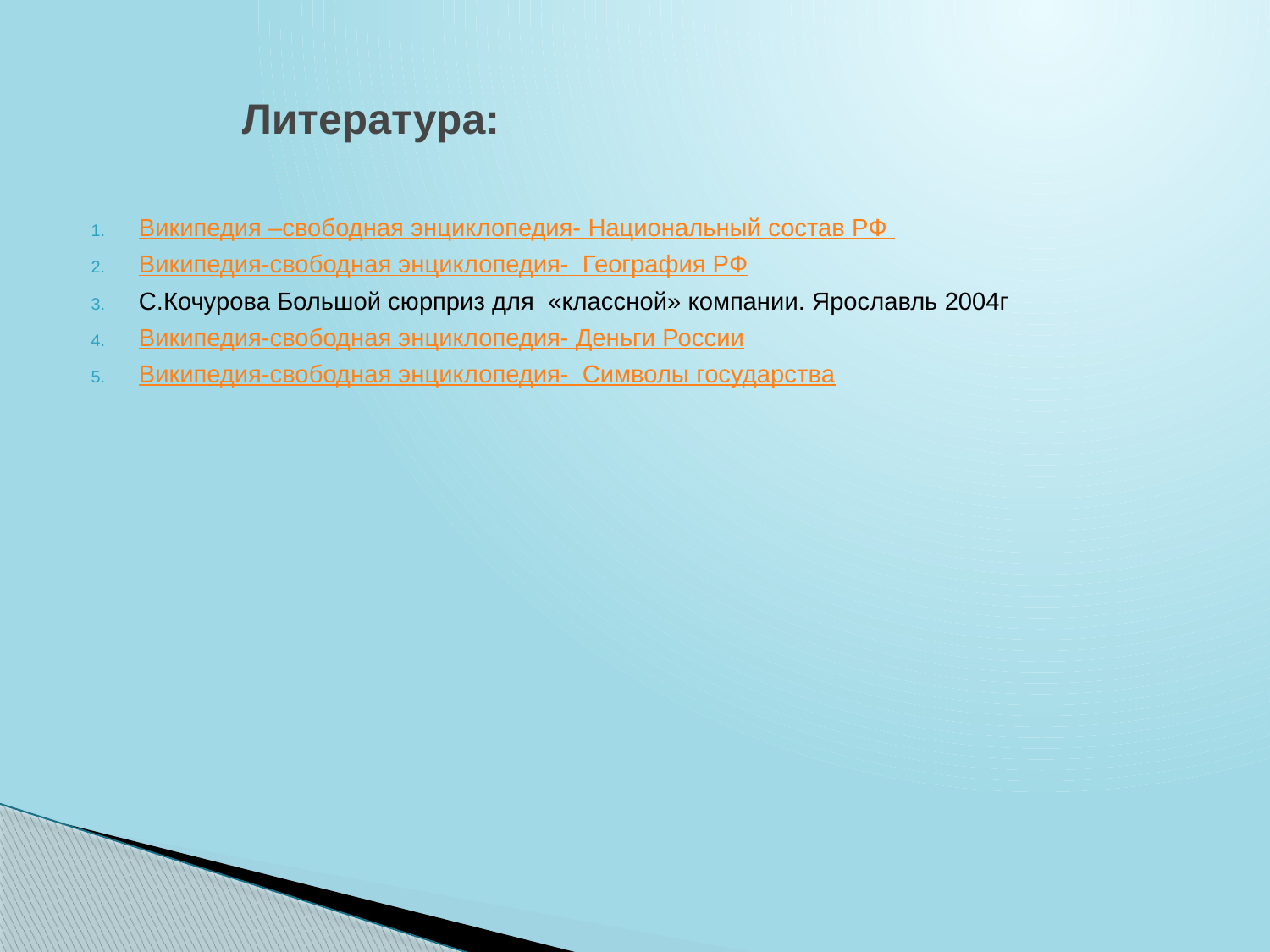

# Литература:
Википедия –свободная энциклопедия- Национальный состав РФ
Википедия-свободная энциклопедия-  География РФ
С.Кочурова Большой сюрприз для  «классной» компании. Ярославль 2004г
Википедия-свободная энциклопедия- Деньги России
Википедия-свободная энциклопедия-  Символы государства